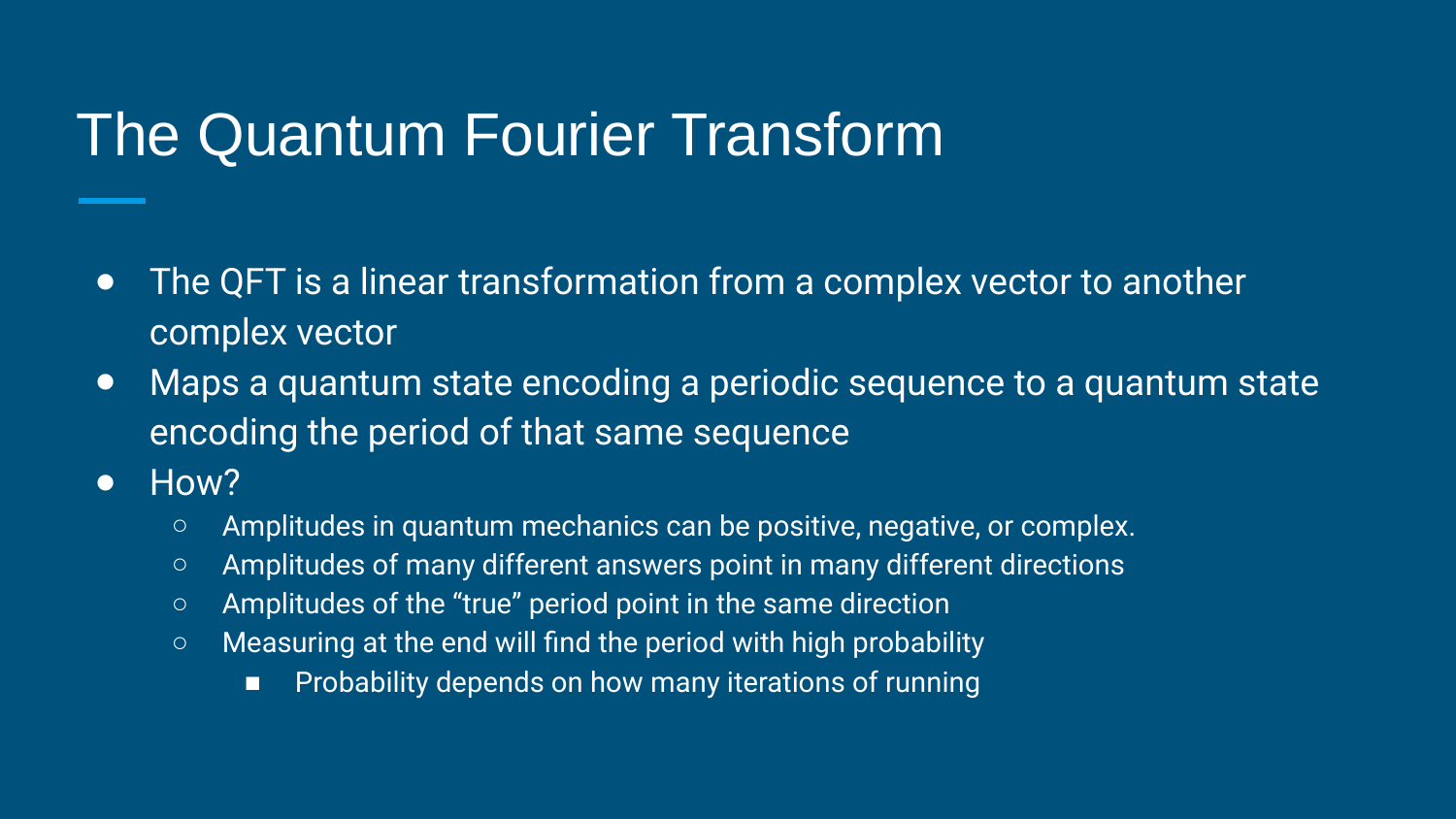

# The Quantum Fourier Transform
The QFT is a linear transformation from a complex vector to another complex vector
Maps a quantum state encoding a periodic sequence to a quantum state encoding the period of that same sequence
How?
Amplitudes in quantum mechanics can be positive, negative, or complex.
Amplitudes of many different answers point in many different directions
Amplitudes of the “true” period point in the same direction
Measuring at the end will find the period with high probability
Probability depends on how many iterations of running